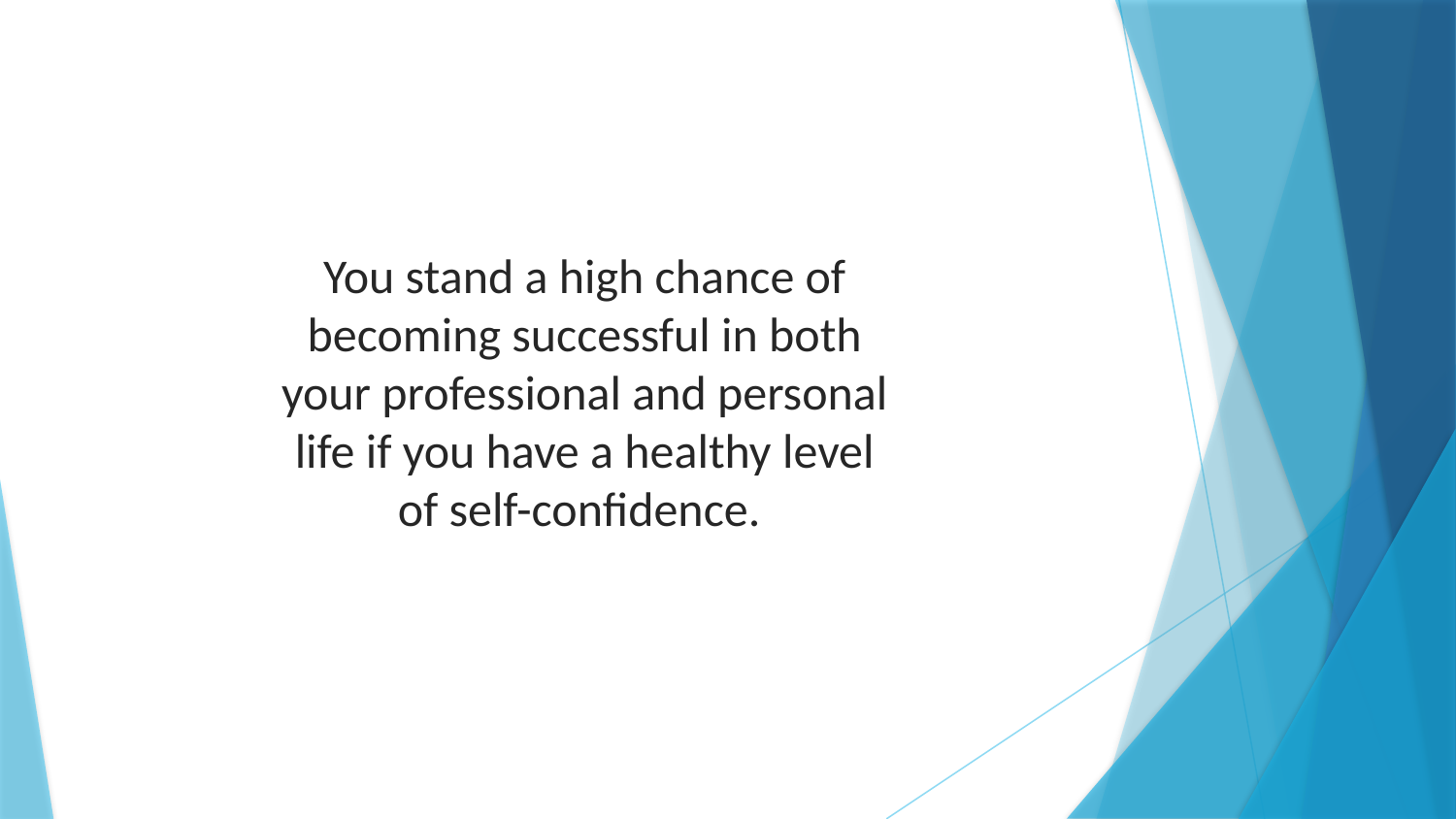

You stand a high chance of becoming successful in both your professional and personal life if you have a healthy level of self-confidence.